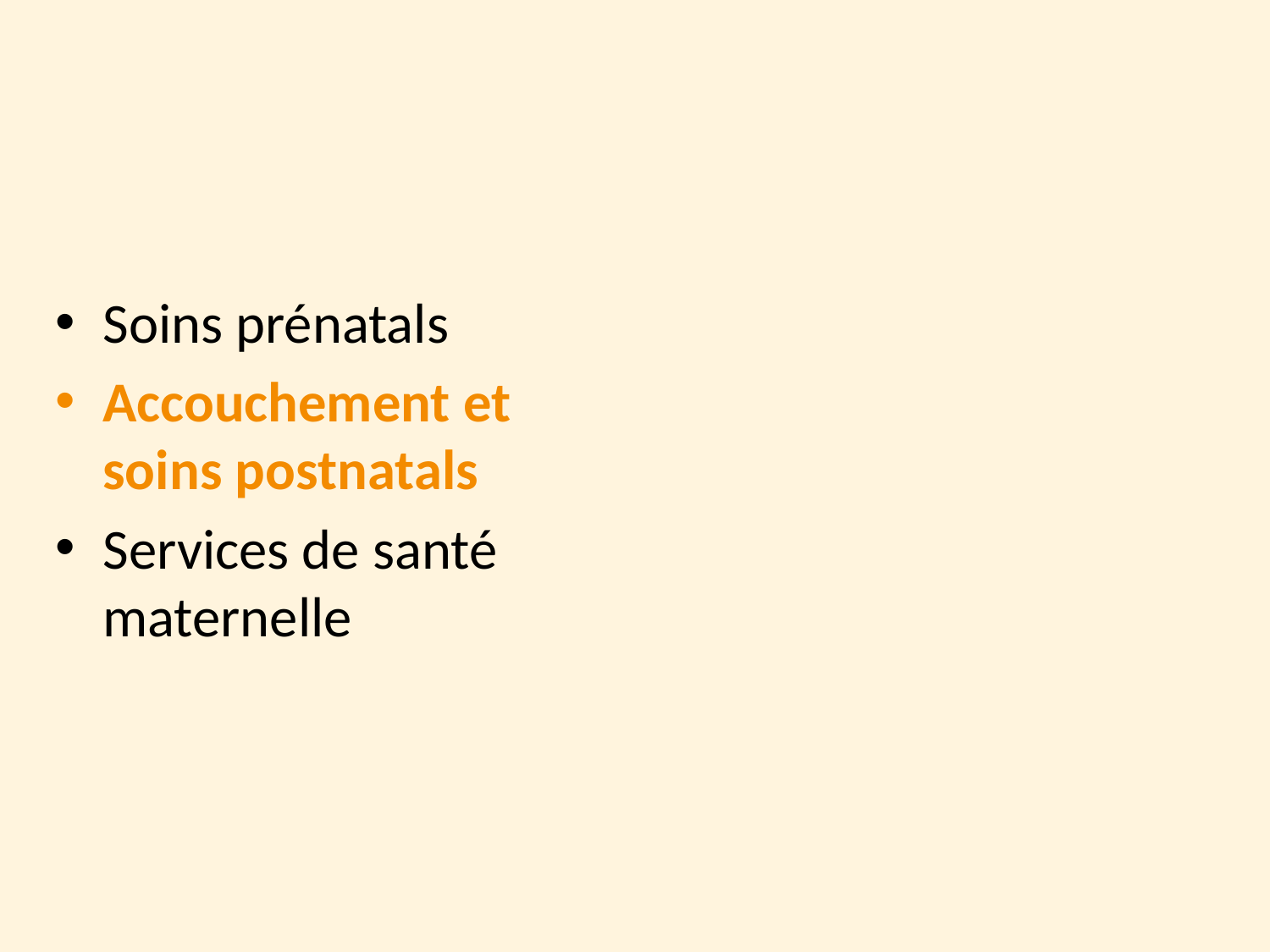

Soins prénatals
Accouchement et soins postnatals
Services de santé maternelle